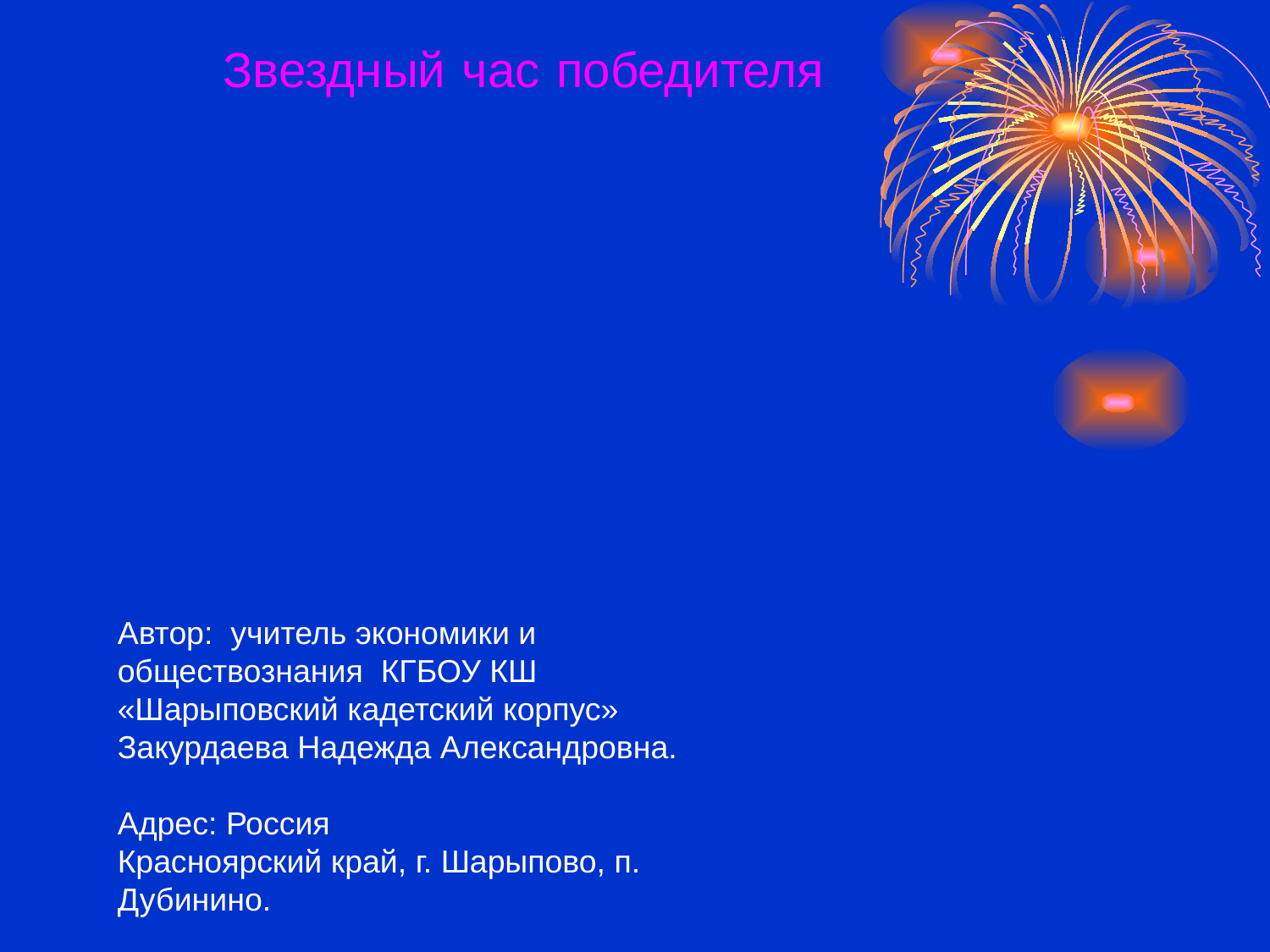

# Звездный час победителя
Автор:  учитель экономики и обществознания  КГБОУ КШ «Шарыповский кадетский корпус» Закурдаева Надежда Александровна.

Адрес: Россия
Красноярский край, г. Шарыпово, п. Дубинино.